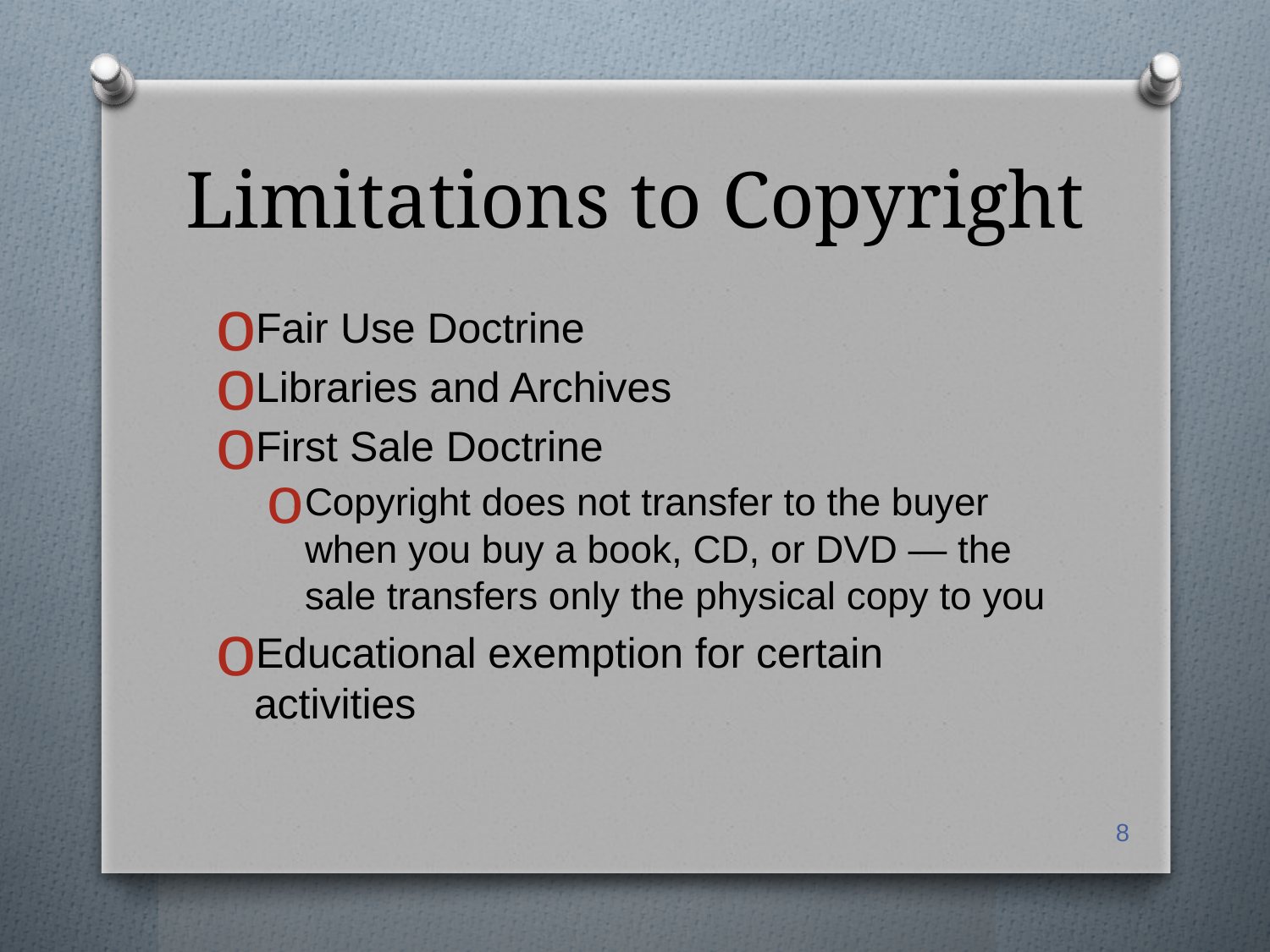

# Limitations to Copyright
Fair Use Doctrine
Libraries and Archives
First Sale Doctrine
Copyright does not transfer to the buyer when you buy a book, CD, or DVD — the sale transfers only the physical copy to you
Educational exemption for certain activities

8